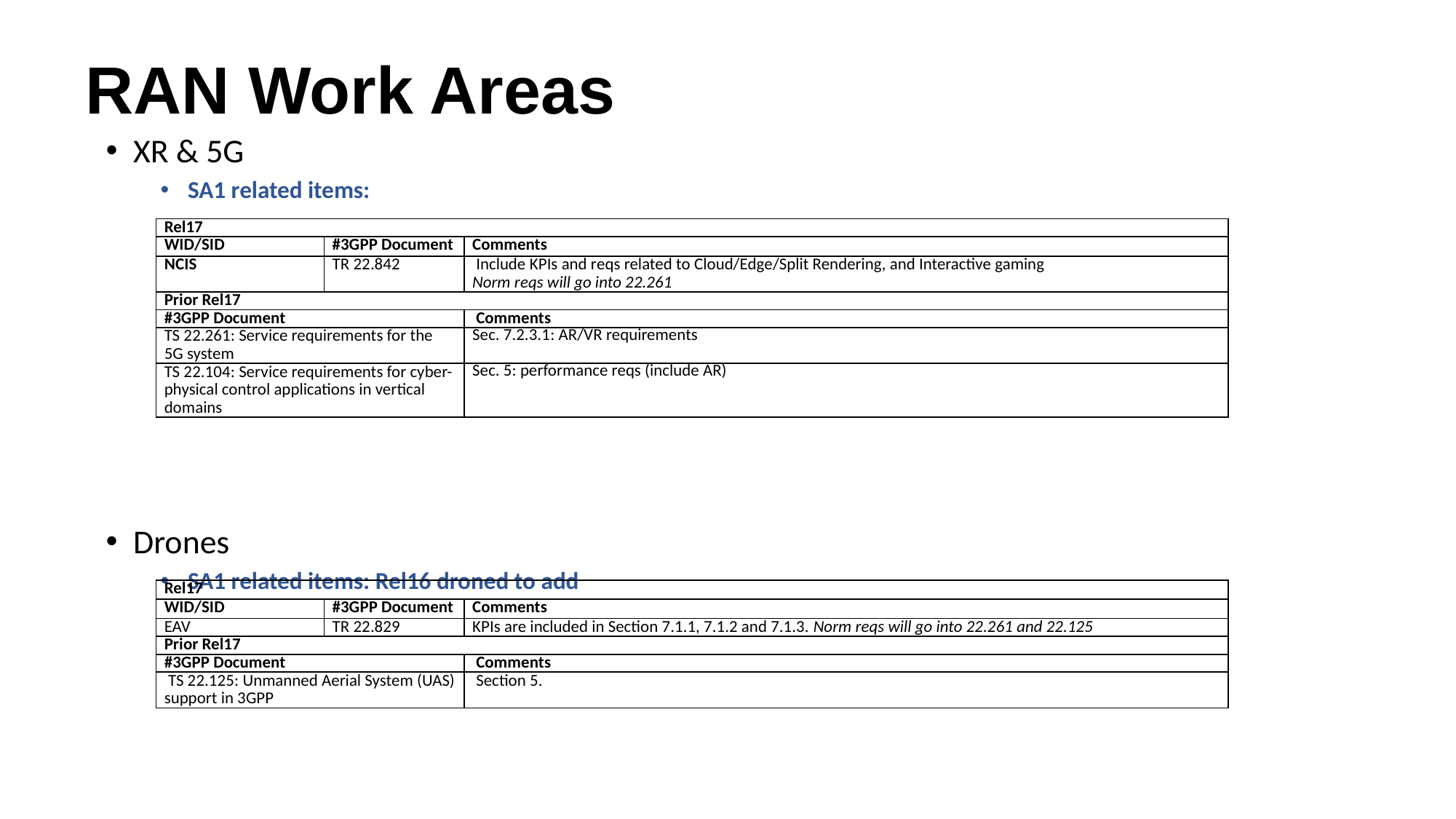

# RAN Work Areas
XR & 5G
SA1 related items:

Drones
SA1 related items: Rel16 droned to add

| Rel17 |  |  |
| --- | --- | --- |
| WID/SID | #3GPP Document | Comments |
| NCIS | TR 22.842 | Include KPIs and reqs related to Cloud/Edge/Split Rendering, and Interactive gaming Norm reqs will go into 22.261 |
| Prior Rel17 |  |  |
| #3GPP Document | Comments | Comments |
| TS 22.261: Service requirements for the 5G system | Sec. 7.2.3.1: AR/VR requirements | Sec. 7.2.3.1: AR/VR requirements |
| TS 22.104: Service requirements for cyber-physical control applications in vertical domains |  | Sec. 5: performance reqs (include AR) |
| Rel17 |  |  |
| --- | --- | --- |
| WID/SID | #3GPP Document | Comments |
| EAV | TR 22.829 | KPIs are included in Section 7.1.1, 7.1.2 and 7.1.3. Norm reqs will go into 22.261 and 22.125 |
| Prior Rel17 |  |  |
| #3GPP Document | Comments | Comments |
| TS 22.125: Unmanned Aerial System (UAS) support in 3GPP |  | Section 5. |